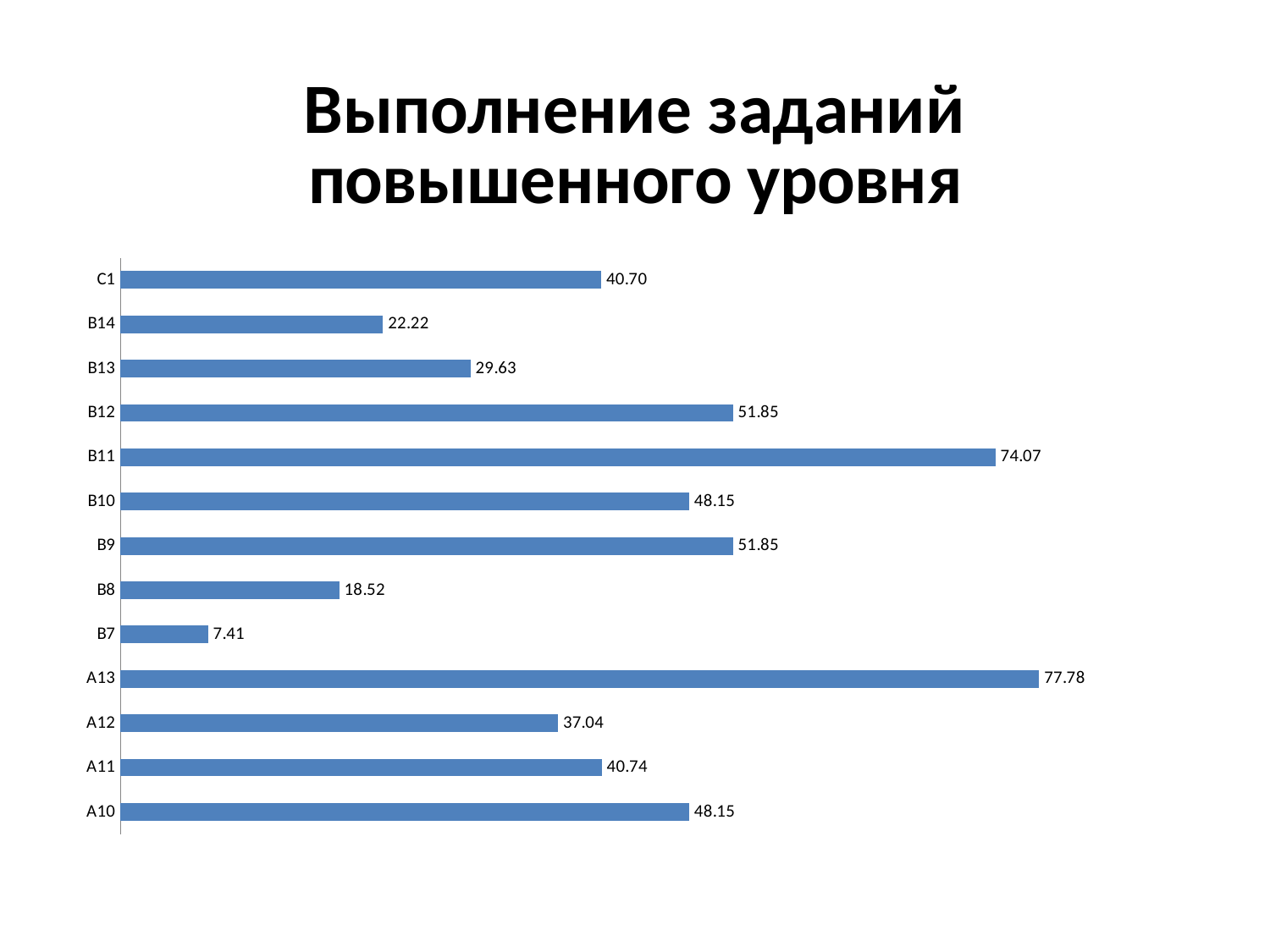

### Chart: Выполнение заданий повышенного уровня

| Category |  |
|---|---|
| А10 | 48.148148148148195 |
| А11 | 40.74074074074076 |
| А12 | 37.037037037037024 |
| А13 | 77.7777777777777 |
| В7 | 7.4074074074074066 |
| В8 | 18.51851851851853 |
| В9 | 51.851851851851805 |
| В10 | 48.148148148148195 |
| В11 | 74.07407407407405 |
| В12 | 51.851851851851805 |
| В13 | 29.629629629629626 |
| В14 | 22.222222222222186 |
| С1 | 40.7 |
#